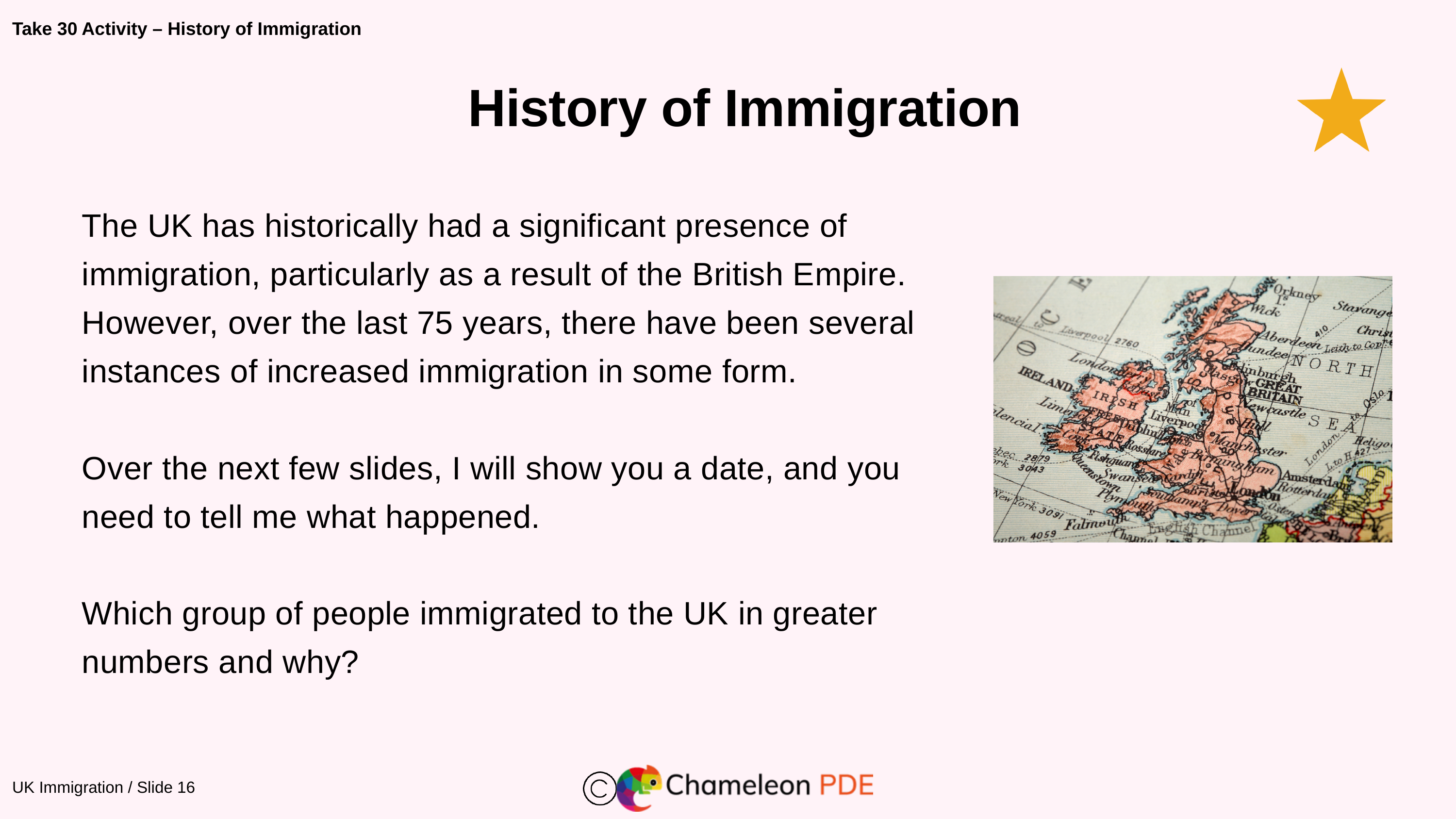

Take 30 Activity – History of Immigration

History of Immigration

The UK has historically had a significant presence of immigration, particularly as a result of the British Empire. However, over the last 75 years, there have been several instances of increased immigration in some form.

Over the next few slides, I will show you a date, and you need to tell me what happened.

Which group of people immigrated to the UK in greater numbers and why?

UK Immigration / Slide 16